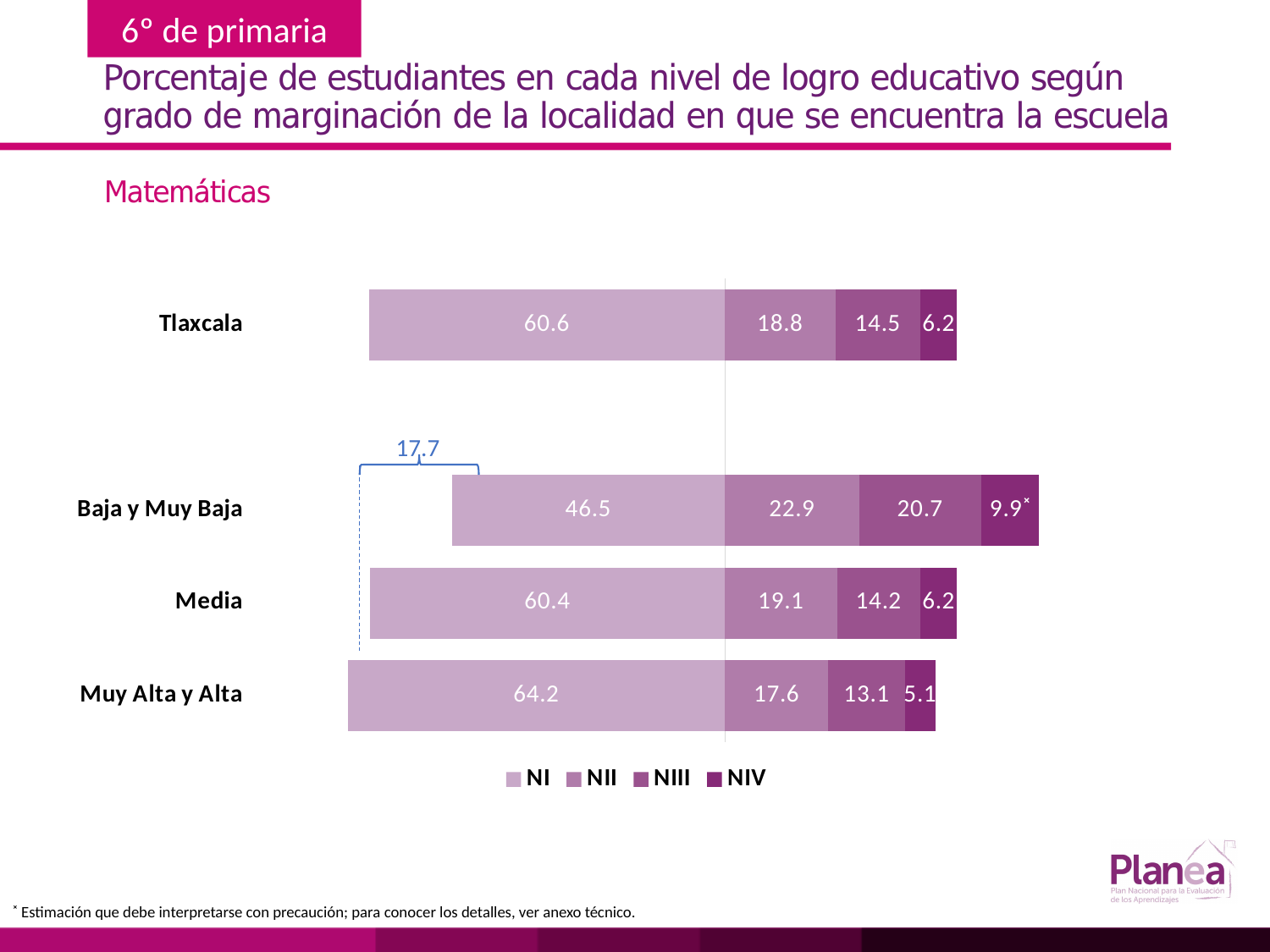

# Porcentaje de estudiantes en cada nivel de logro educativo según grado de marginación de la localidad en que se encuentra la escuela

Matemáticas

### Chart

| Category |  |  |  |  |
|---|---|---|---|---|
| Muy Alta y Alta | -64.2 | 17.6 | 13.1 | 5.1 |
| Media | -60.4 | 19.1 | 14.2 | 6.2 |
| Baja y Muy Baja | -46.5 | 22.9 | 20.7 | 9.9 |
|  | None | None | None | None |
| Tlaxcala | -60.6 | 18.8 | 14.5 | 6.2 |
17.7
˟ Estimación que debe interpretarse con precaución; para conocer los detalles, ver anexo técnico.